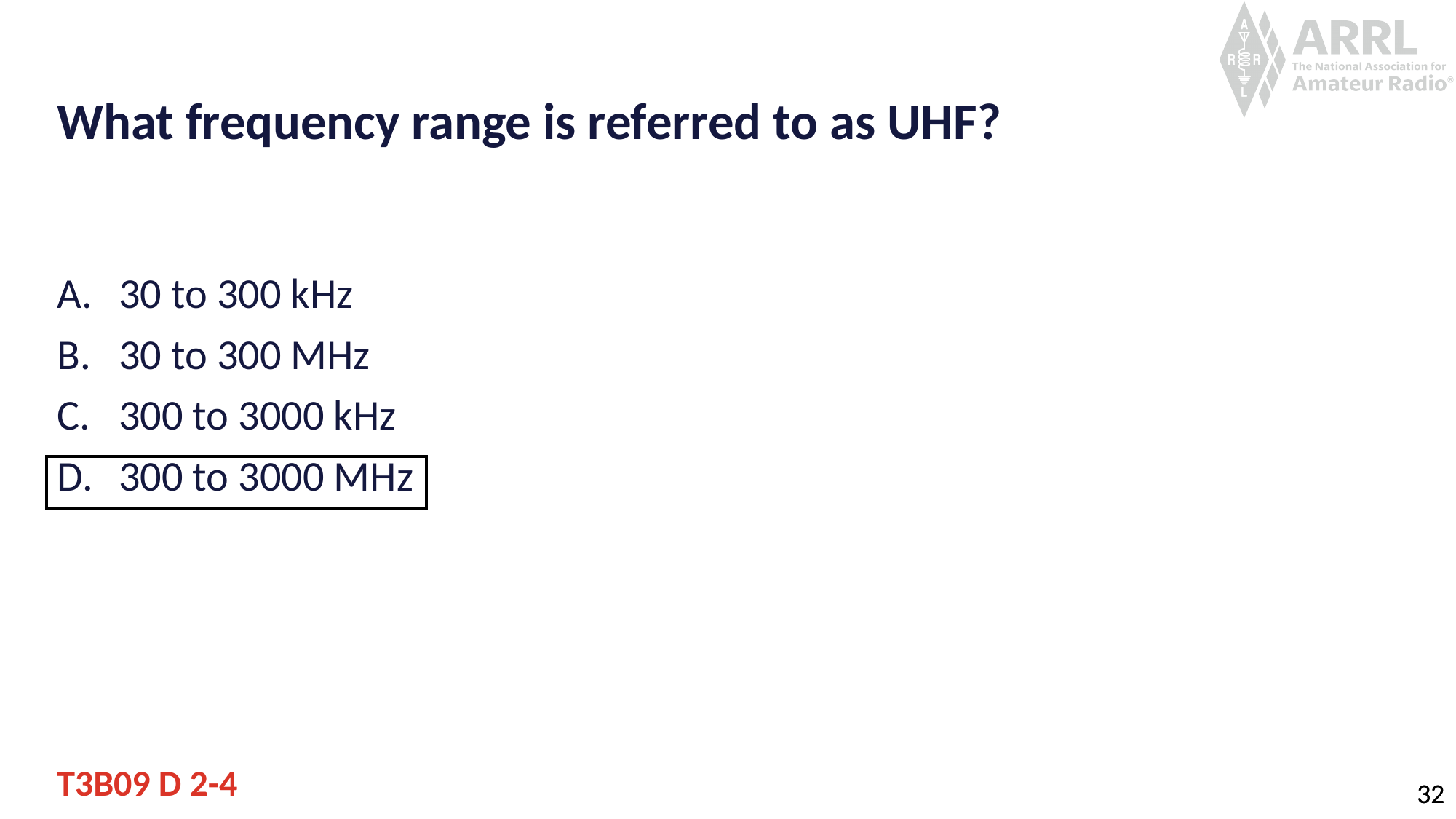

# What frequency range is referred to as UHF?
30 to 300 kHz
30 to 300 MHz
300 to 3000 kHz
300 to 3000 MHz

T3B09 D 2-4